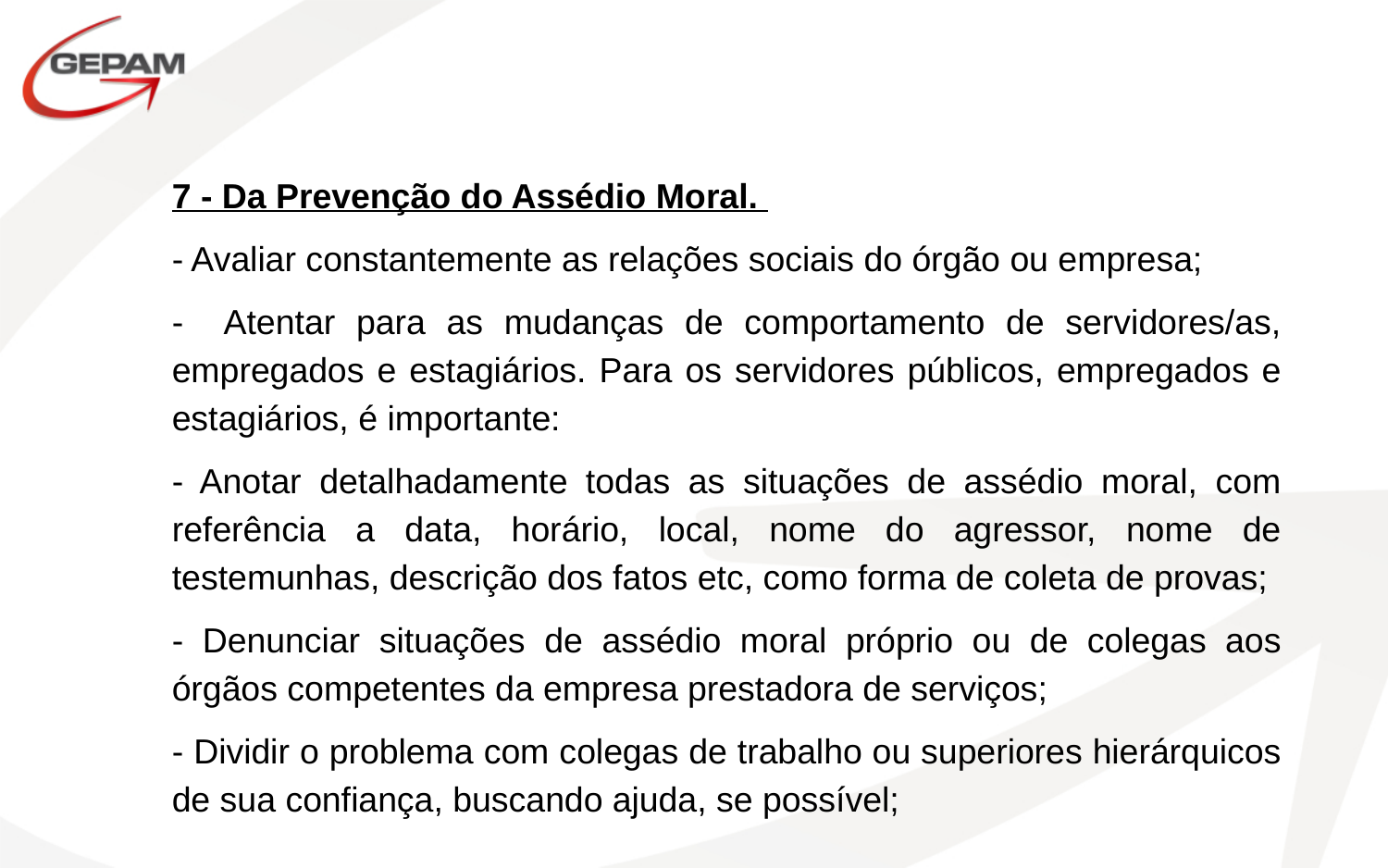

7 - Da Prevenção do Assédio Moral.
- Avaliar constantemente as relações sociais do órgão ou empresa;
-  Atentar para as mudanças de comportamento de servidores/as, empregados e estagiários. Para os servidores públicos, empregados e estagiários, é importante:
- Anotar detalhadamente todas as situações de assédio moral, com referência a data, horário, local, nome do agressor, nome de testemunhas, descrição dos fatos etc, como forma de coleta de provas;
- Denunciar situações de assédio moral próprio ou de colegas aos órgãos competentes da empresa prestadora de serviços;
- Dividir o problema com colegas de trabalho ou superiores hierárquicos de sua confiança, buscando ajuda, se possível;